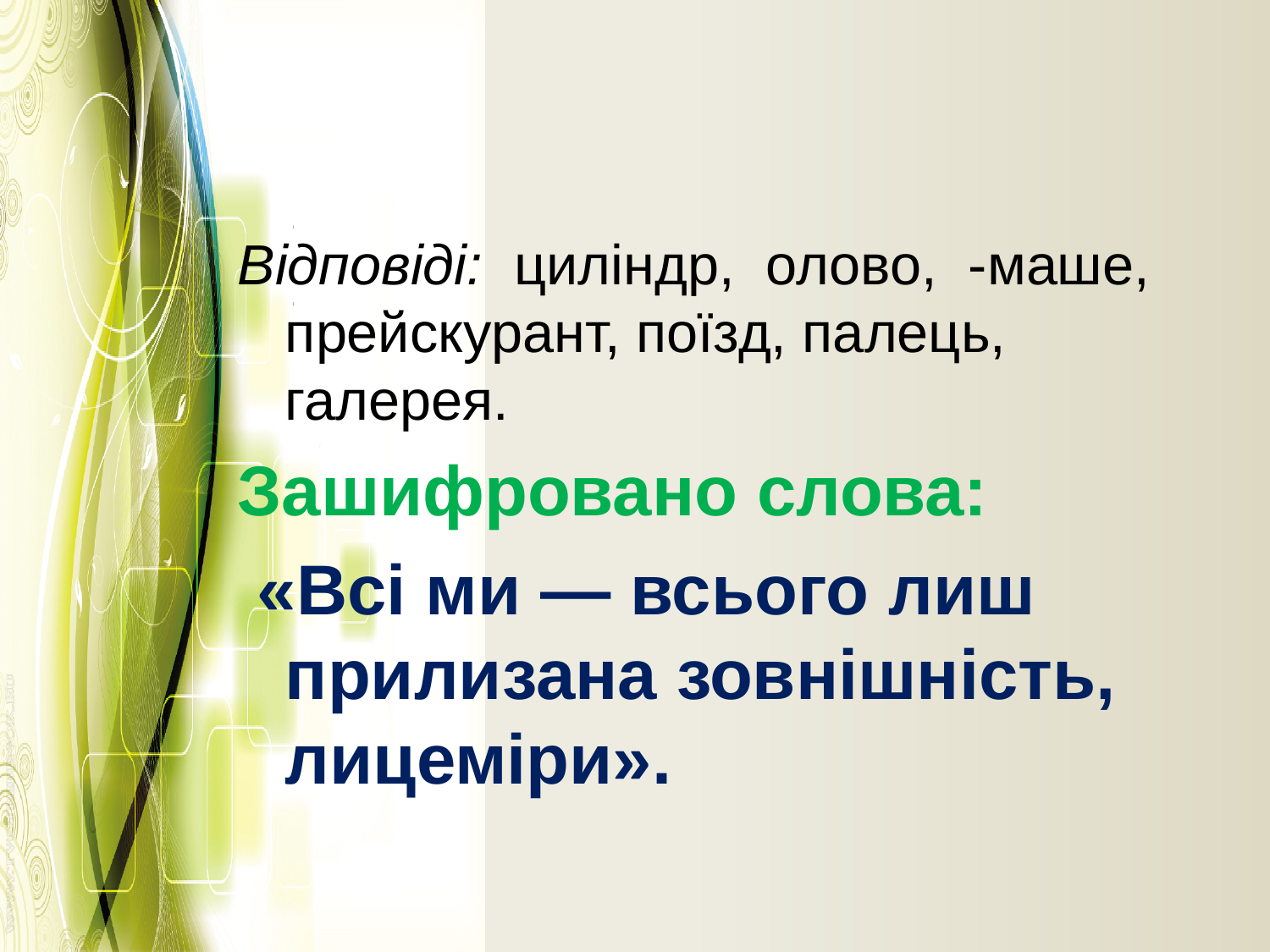

#
Відповіді:  циліндр,  олово,  -маше,  прейскурант, поїзд, палець, галерея.
Зашифровано слова:
 «Всі ми — всього лиш прилизана зовнішність, лицеміри».